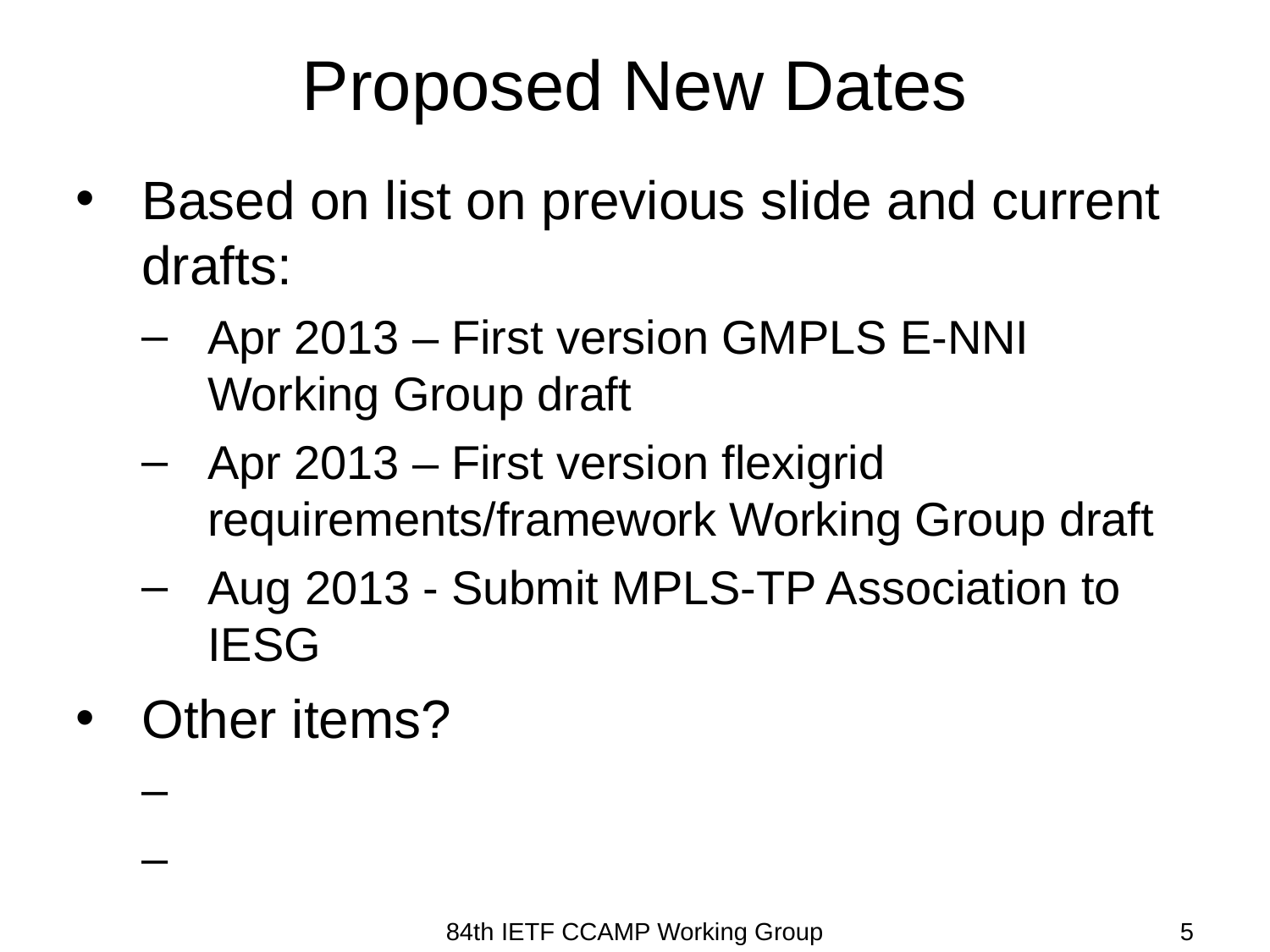

# Proposed New Dates
Based on list on previous slide and current drafts:
Apr 2013 – First version GMPLS E-NNI Working Group draft
Apr 2013 – First version flexigrid requirements/framework Working Group draft
Aug 2013 - Submit MPLS-TP Association to IESG
Other items?

84th IETF CCAMP Working Group
5